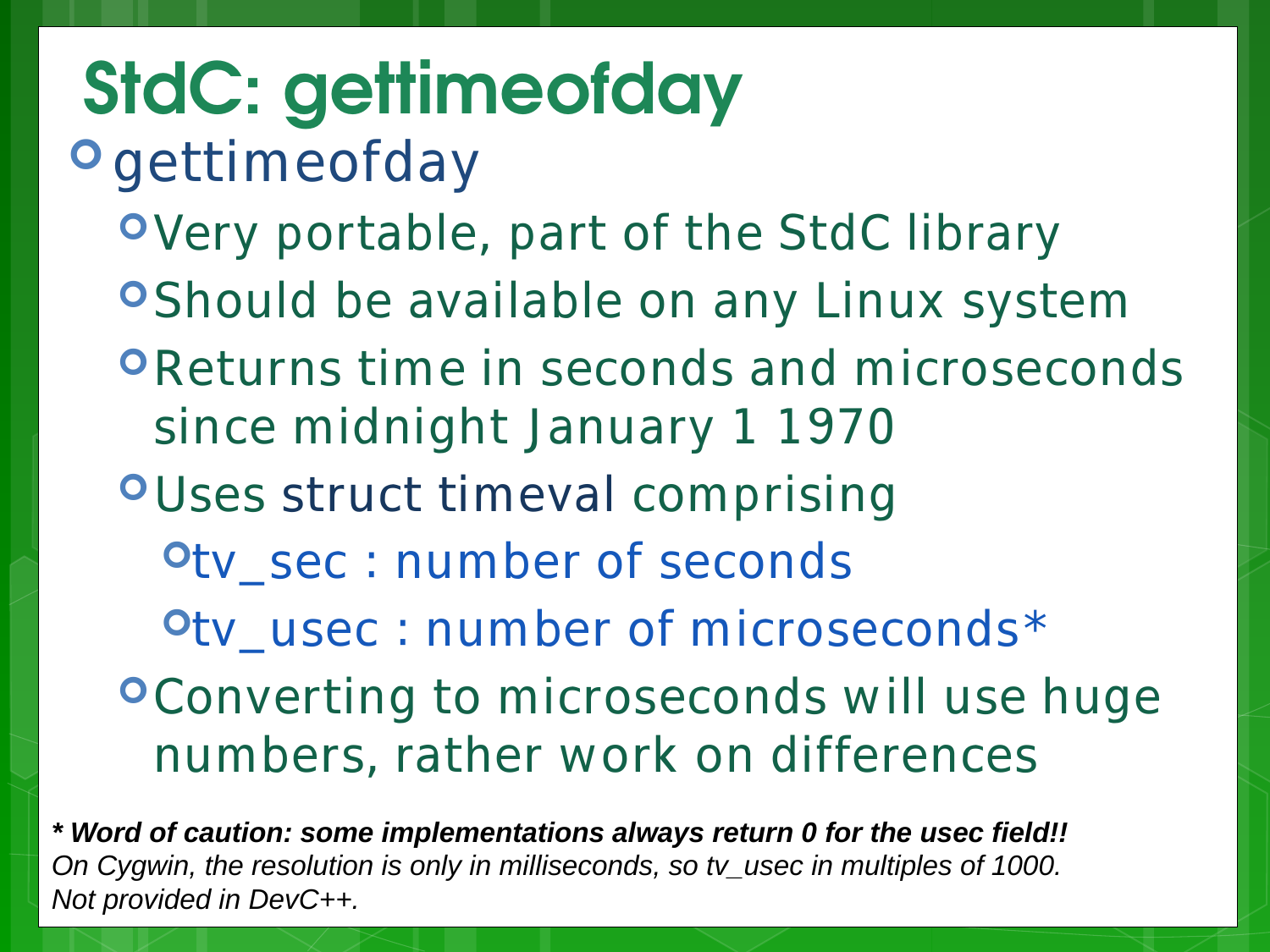

# StdC: gettimeofday
gettimeofday
Very portable, part of the StdC library
Should be available on any Linux system
Returns time in seconds and microseconds since midnight January 1 1970
Uses struct timeval comprising
tv_sec : number of seconds
tv_usec : number of microseconds*
Converting to microseconds will use huge numbers, rather work on differences

* Word of caution: some implementations always return 0 for the usec field!!
On Cygwin, the resolution is only in milliseconds, so tv_usec in multiples of 1000.
Not provided in DevC++.